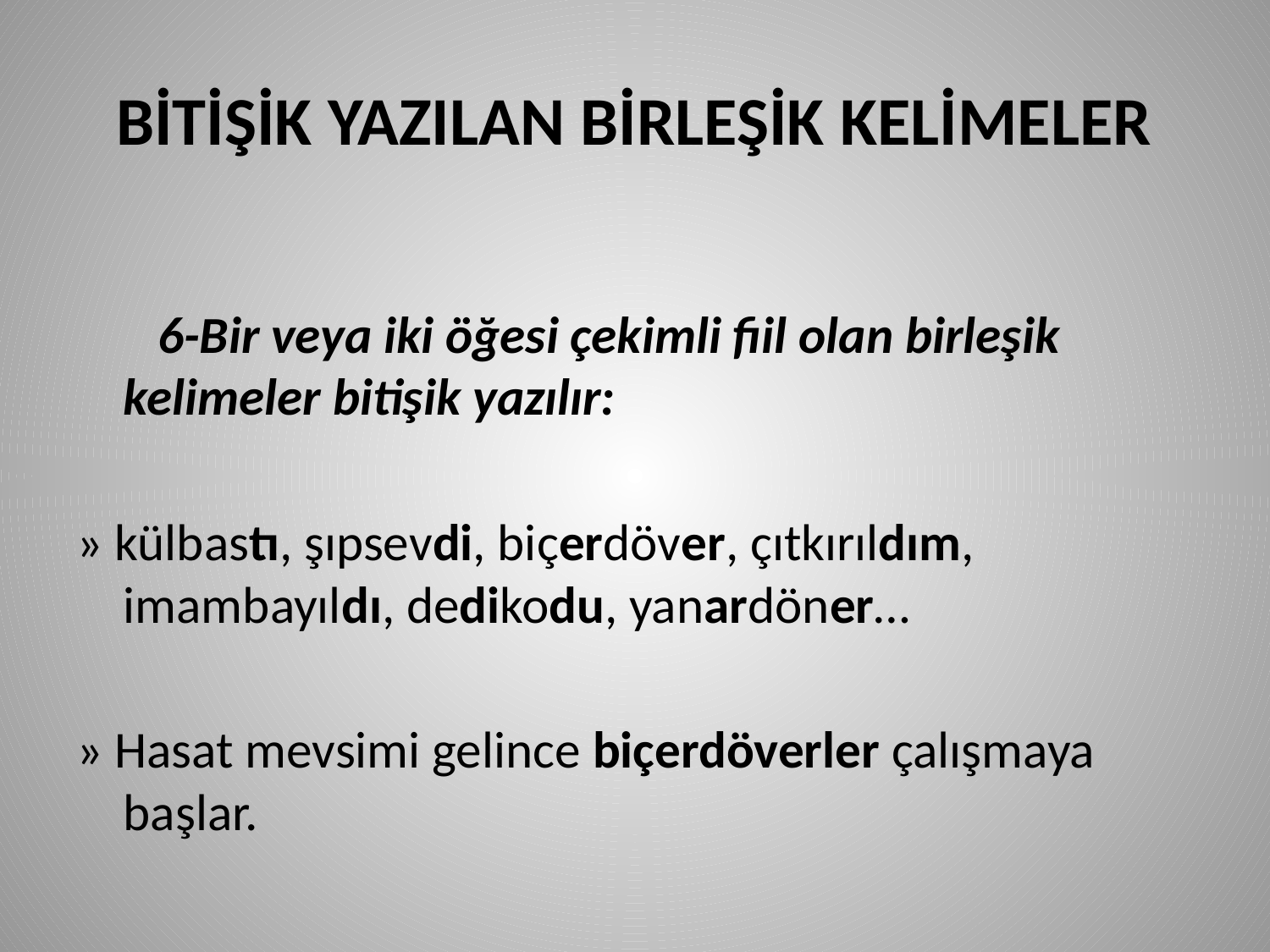

# BİTİŞİK YAZILAN BİRLEŞİK KELİMELER

       6-Bir veya iki öğesi çekimli fiil olan birleşik kelimeler bitişik yazılır:

» külbastı, şıpsevdi, biçerdöver, çıtkırıldım, imambayıldı, dedikodu, yanardöner…

» Hasat mevsimi gelince biçerdöverler çalışmaya başlar.